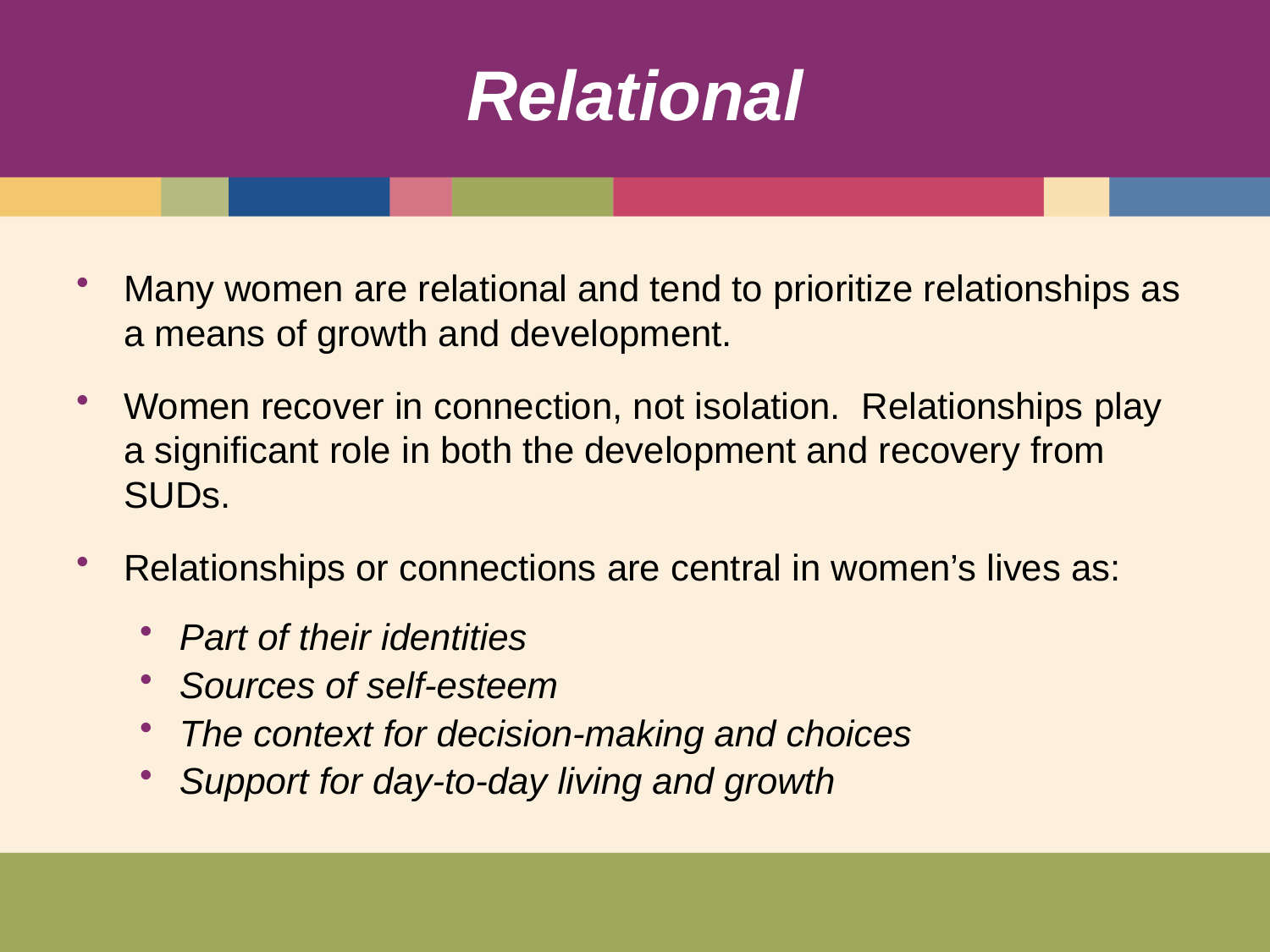

# Relational
Many women are relational and tend to prioritize relationships as a means of growth and development.
Women recover in connection, not isolation.  Relationships play a significant role in both the development and recovery from SUDs.
Relationships or connections are central in women’s lives as:
Part of their identities
Sources of self-esteem
The context for decision-making and choices
Support for day-to-day living and growth